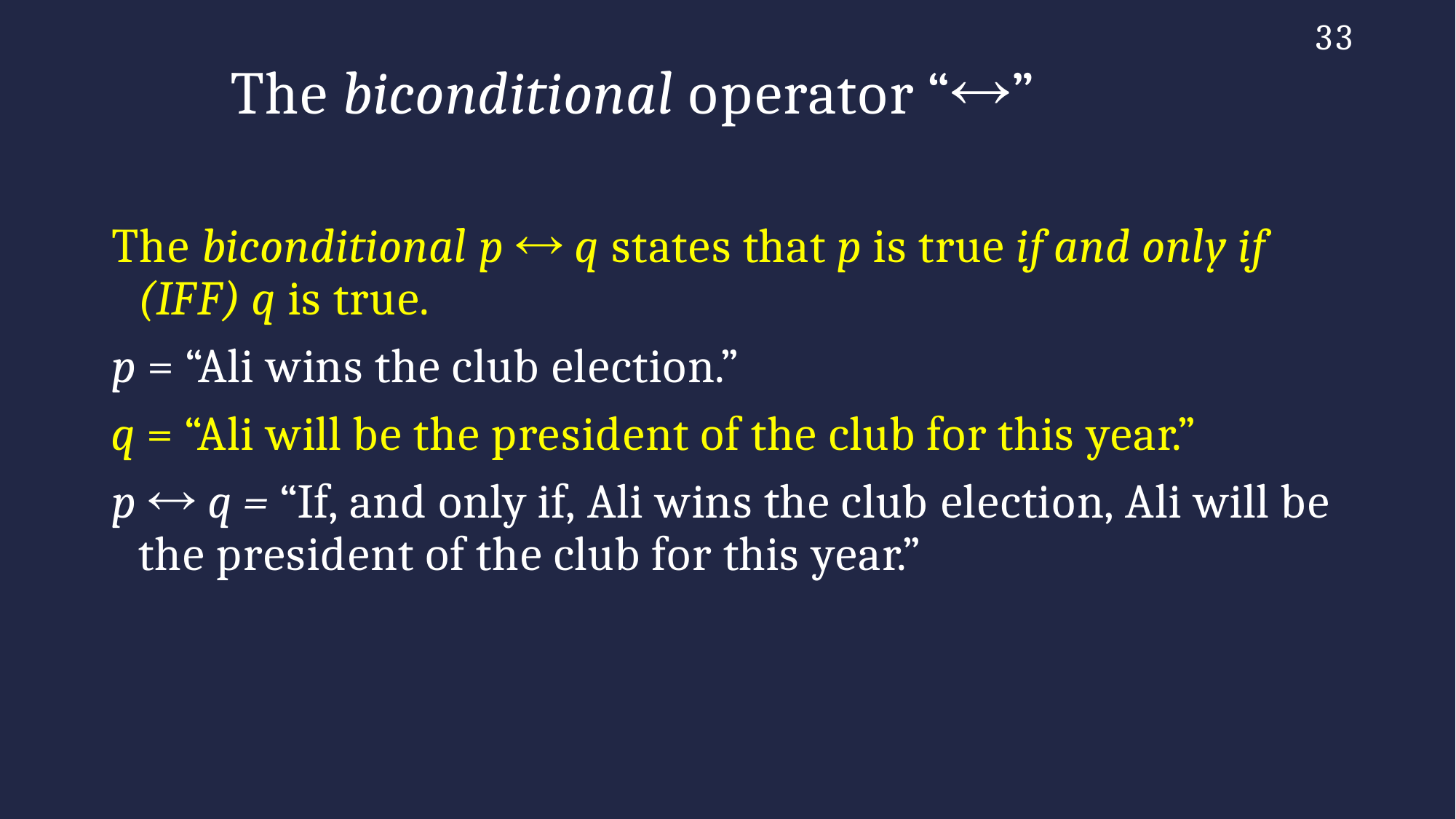

33
# The biconditional operator “↔”
The biconditional p ↔ q states that p is true if and only if (IFF) q is true.
p = “Ali wins the club election.”
q = “Ali will be the president of the club for this year.”
p ↔ q = “If, and only if, Ali wins the club election, Ali will be the president of the club for this year.”